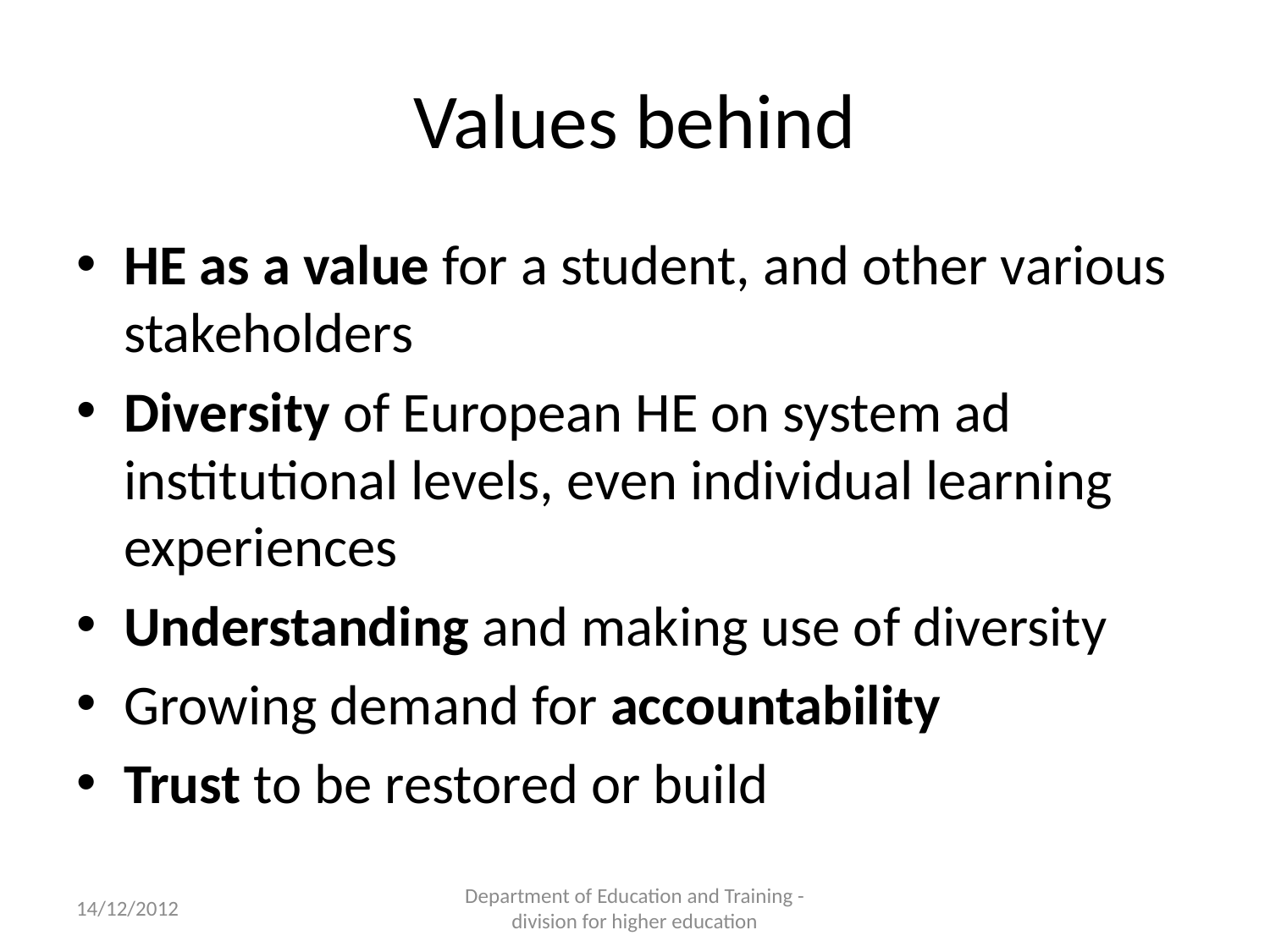

# Values behind
HE as a value for a student, and other various stakeholders
Diversity of European HE on system ad institutional levels, even individual learning experiences
Understanding and making use of diversity
Growing demand for accountability
Trust to be restored or build
14/12/2012
Department of Education and Training - division for higher education